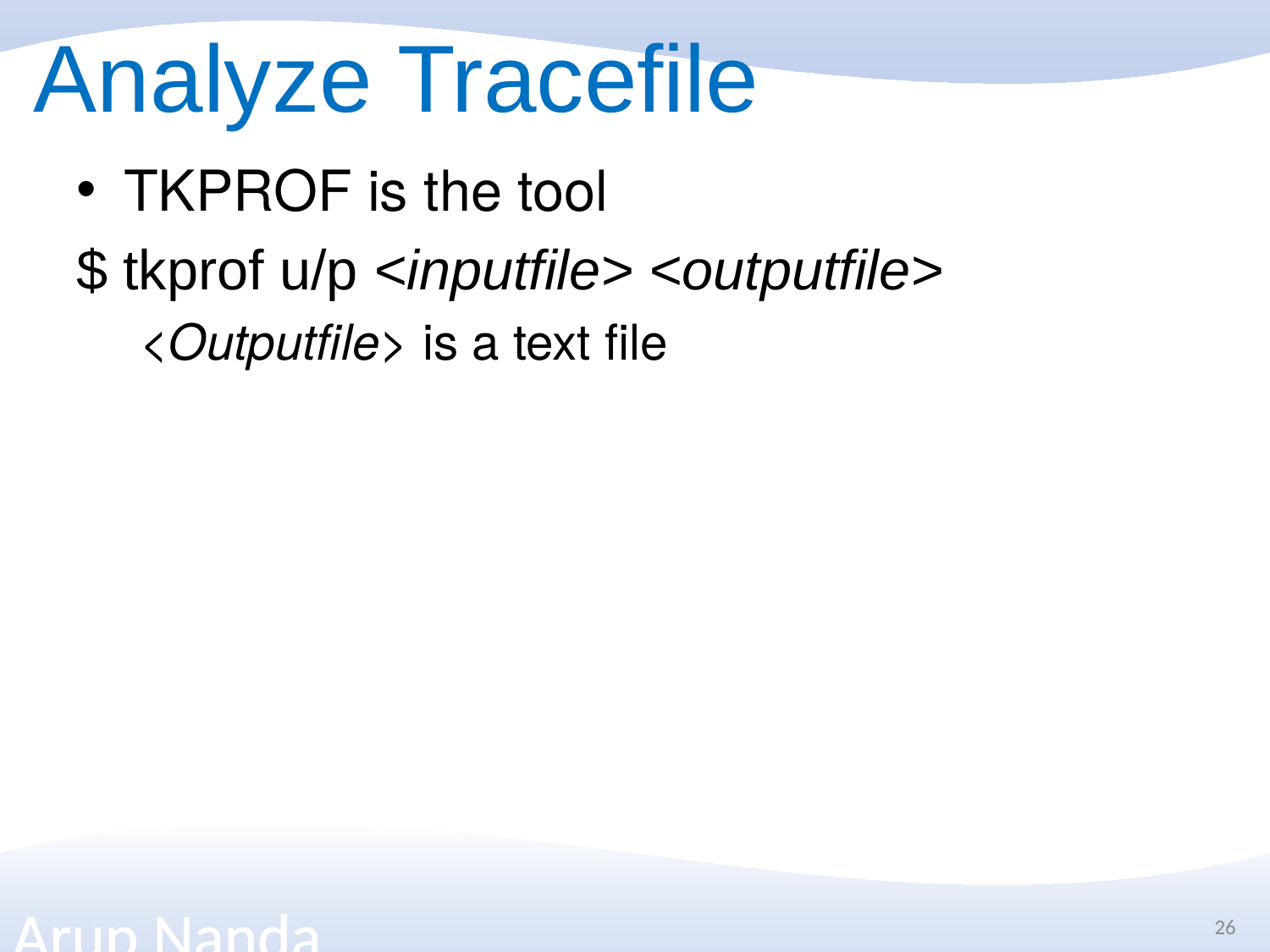

# Analyze Tracefile
TKPROF is the tool
$ tkprof u/p <inputfile> <outputfile>
<Outputfile> is a text file
26